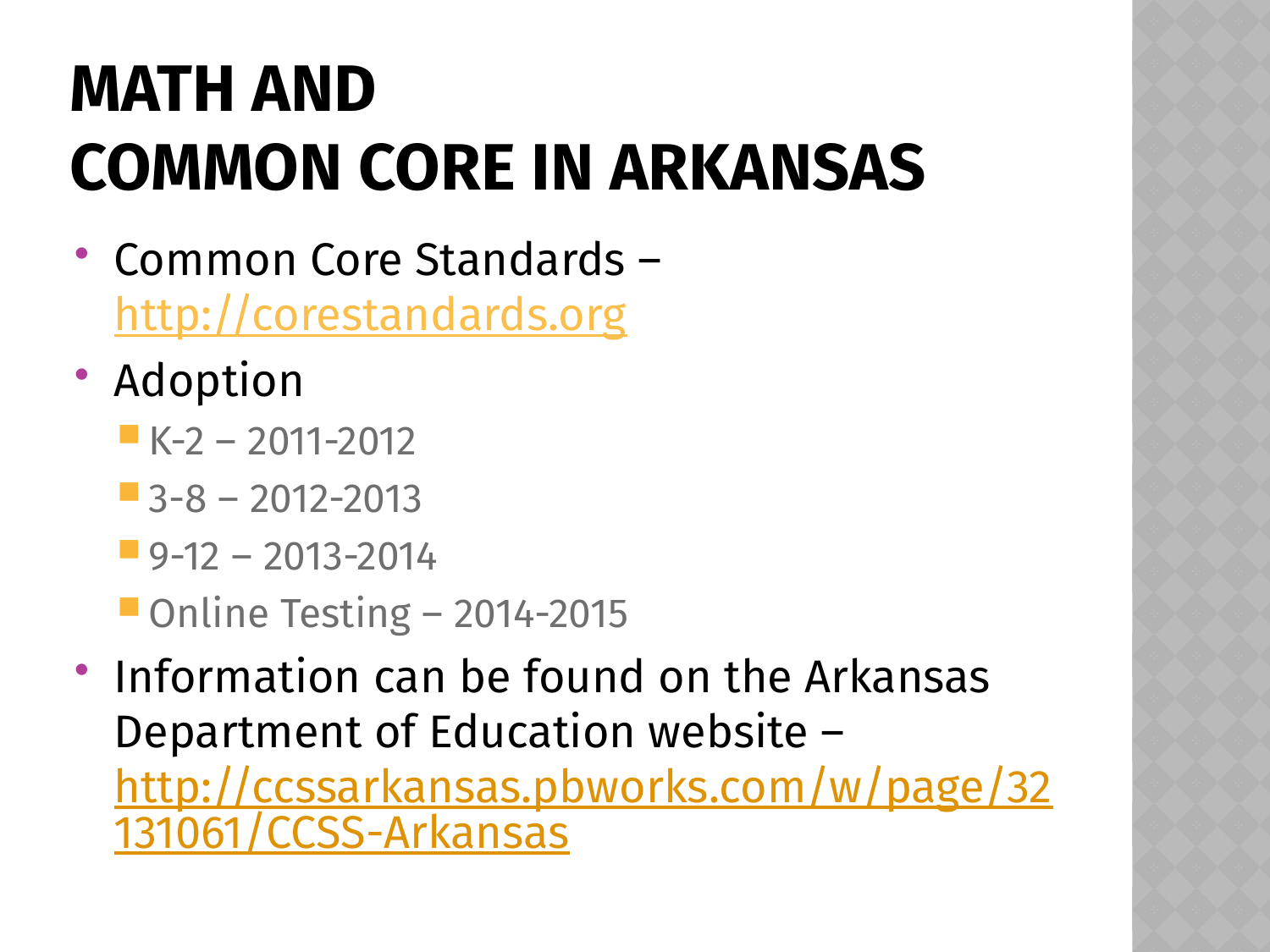

# Math and Common core in arkansas
Common Core Standards – http://corestandards.org
Adoption
K-2 – 2011-2012
3-8 – 2012-2013
9-12 – 2013-2014
Online Testing – 2014-2015
Information can be found on the Arkansas Department of Education website – http://ccssarkansas.pbworks.com/w/page/32131061/CCSS-Arkansas